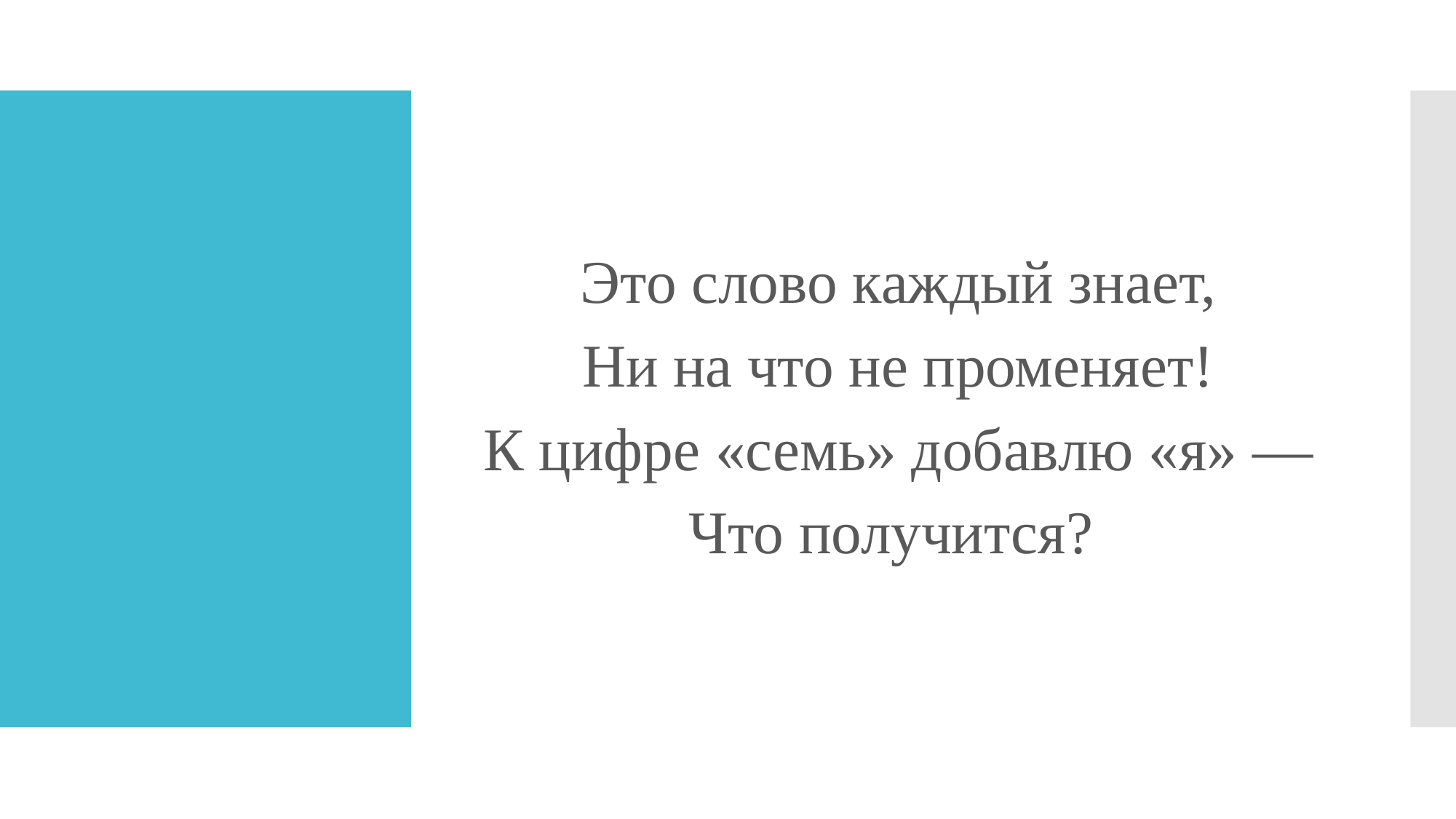

Это слово каждый знает,
Ни на что не променяет!
К цифре «семь» добавлю «я» —
Что получится?
#